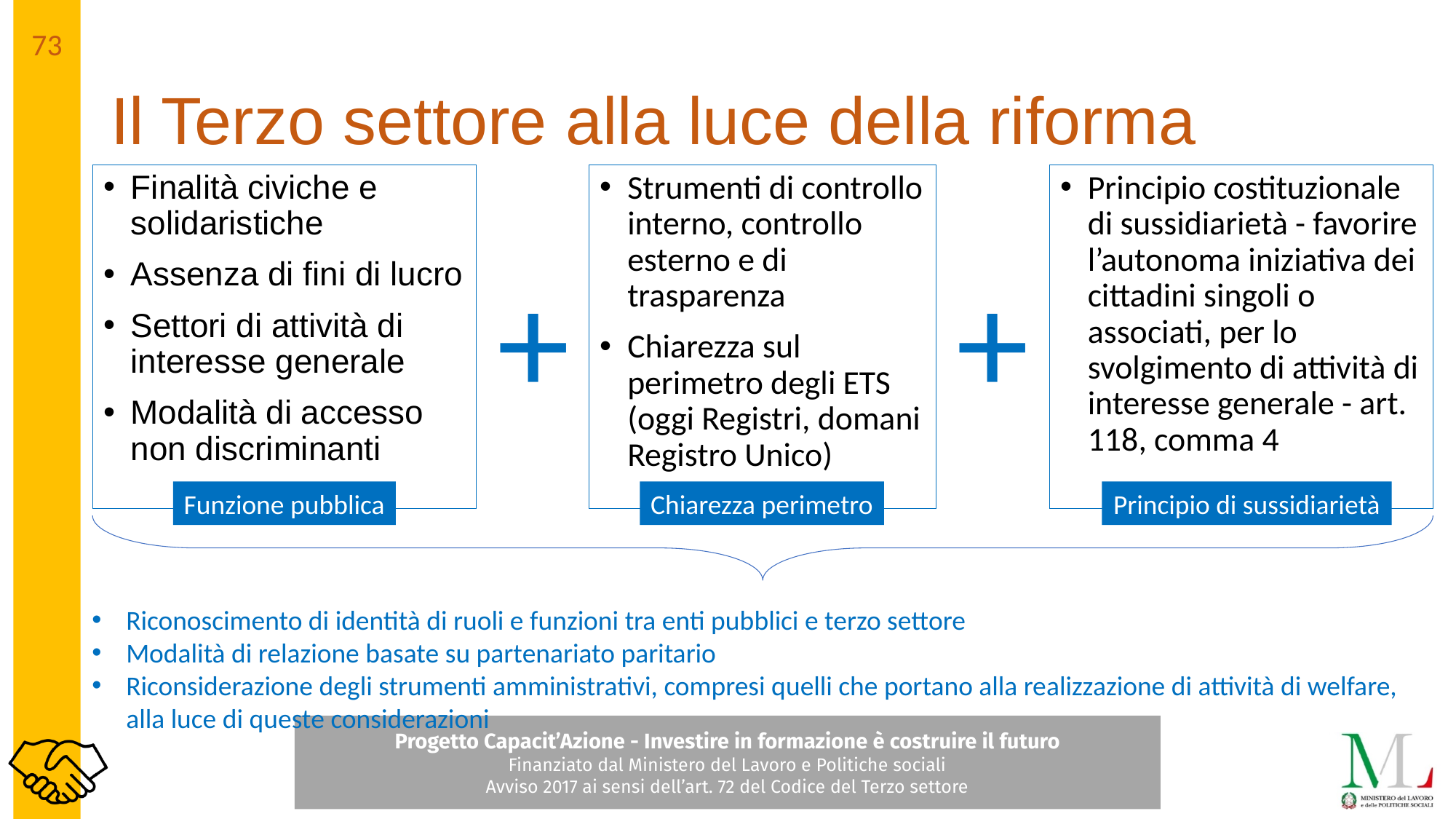

# Il Terzo settore alla luce della riforma
Finalità civiche e solidaristiche
Assenza di fini di lucro
Settori di attività di interesse generale
Modalità di accesso non discriminanti
Strumenti di controllo interno, controllo esterno e di trasparenza
Chiarezza sul perimetro degli ETS (oggi Registri, domani Registro Unico)
Principio costituzionale di sussidiarietà - favorire l’autonoma iniziativa dei cittadini singoli o associati, per lo svolgimento di attività di interesse generale - art. 118, comma 4
+
+
Funzione pubblica
Chiarezza perimetro
Principio di sussidiarietà
Riconoscimento di identità di ruoli e funzioni tra enti pubblici e terzo settore
Modalità di relazione basate su partenariato paritario
Riconsiderazione degli strumenti amministrativi, compresi quelli che portano alla realizzazione di attività di welfare, alla luce di queste considerazioni
73